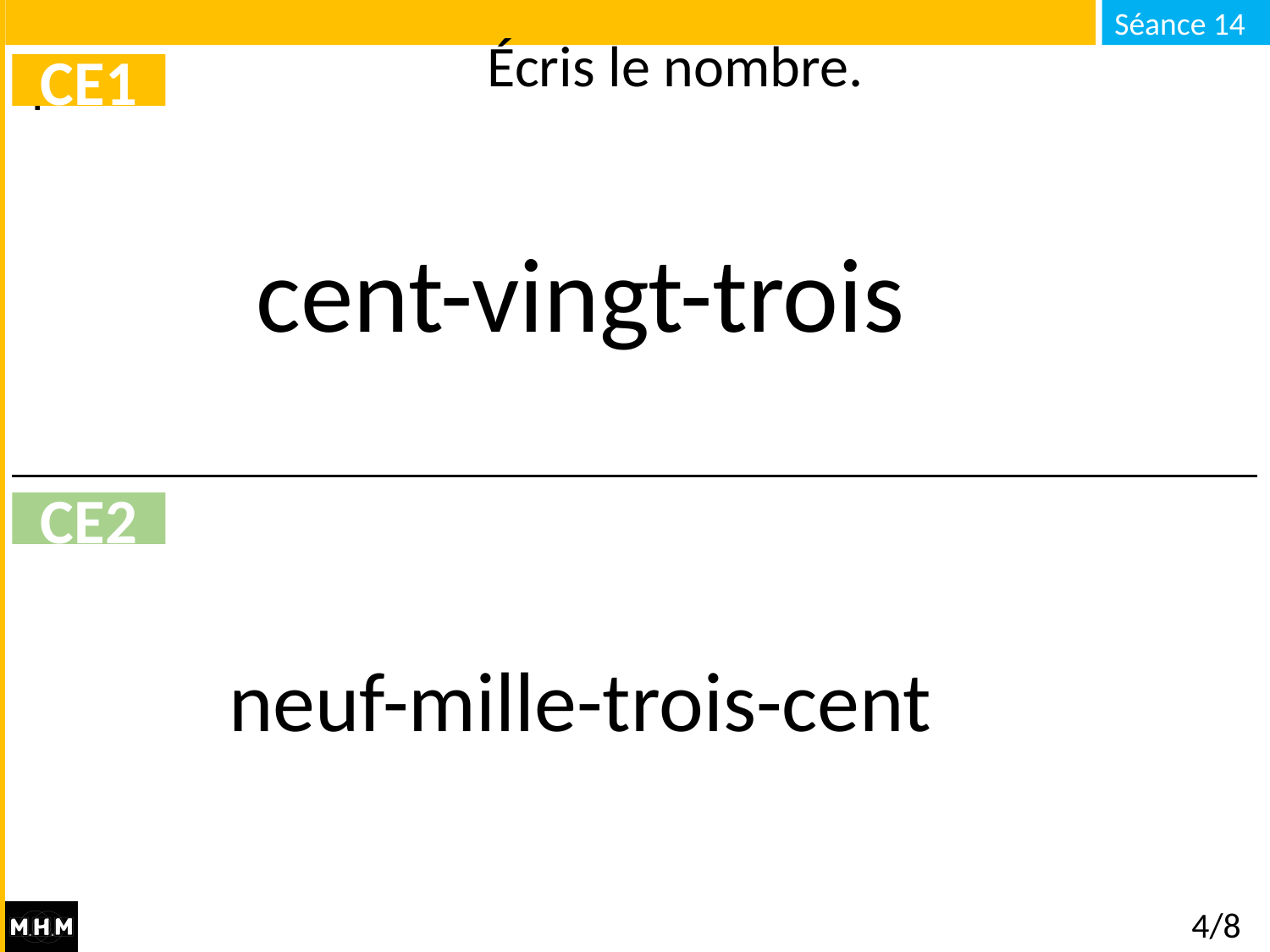

# Écris le nombre.
CE1
cent-vingt-trois
CE2
neuf-mille-trois-cent
4/8